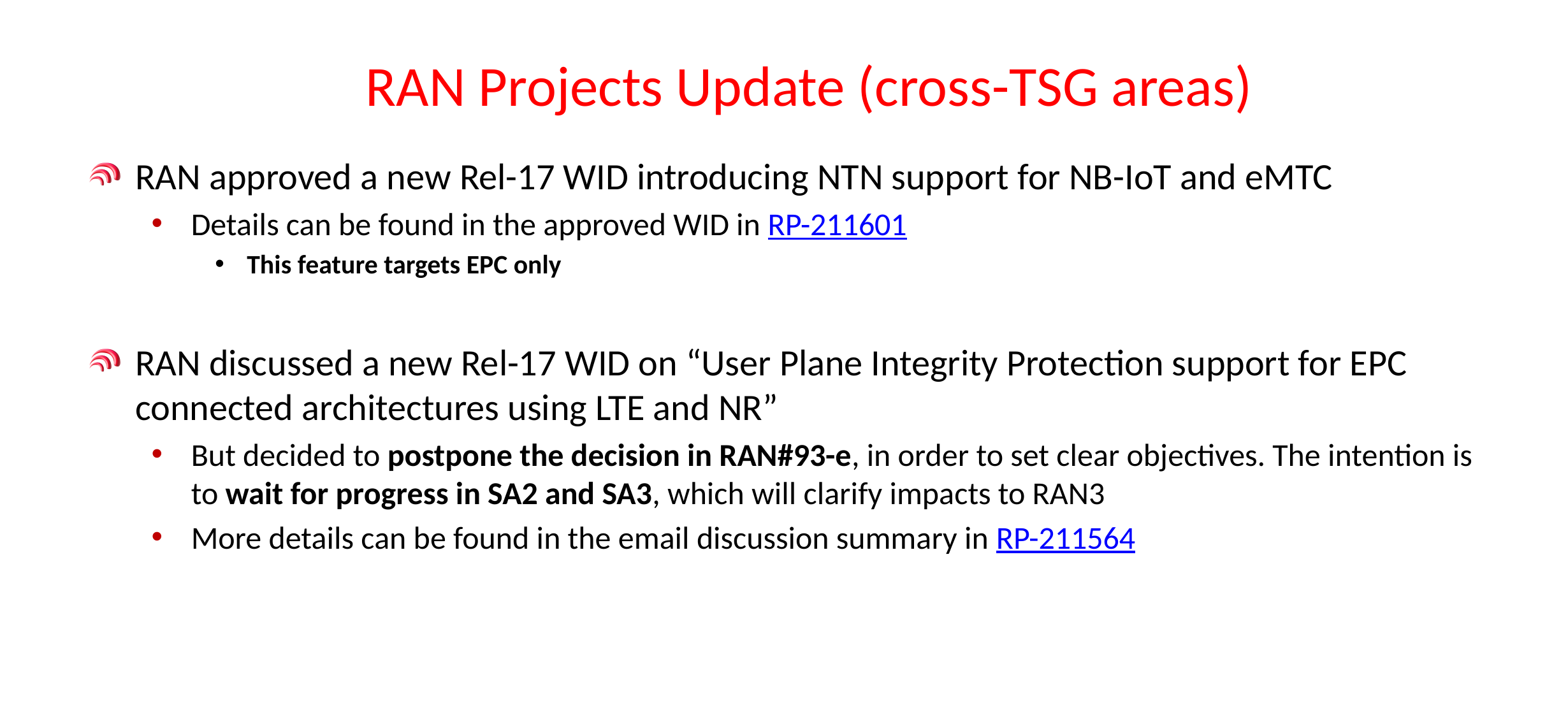

# RAN Projects Update (cross-TSG areas)
RAN approved a new Rel-17 WID introducing NTN support for NB-IoT and eMTC
Details can be found in the approved WID in RP-211601
This feature targets EPC only

RAN discussed a new Rel-17 WID on “User Plane Integrity Protection support for EPC connected architectures using LTE and NR”
But decided to postpone the decision in RAN#93-e, in order to set clear objectives. The intention is to wait for progress in SA2 and SA3, which will clarify impacts to RAN3
More details can be found in the email discussion summary in RP-211564